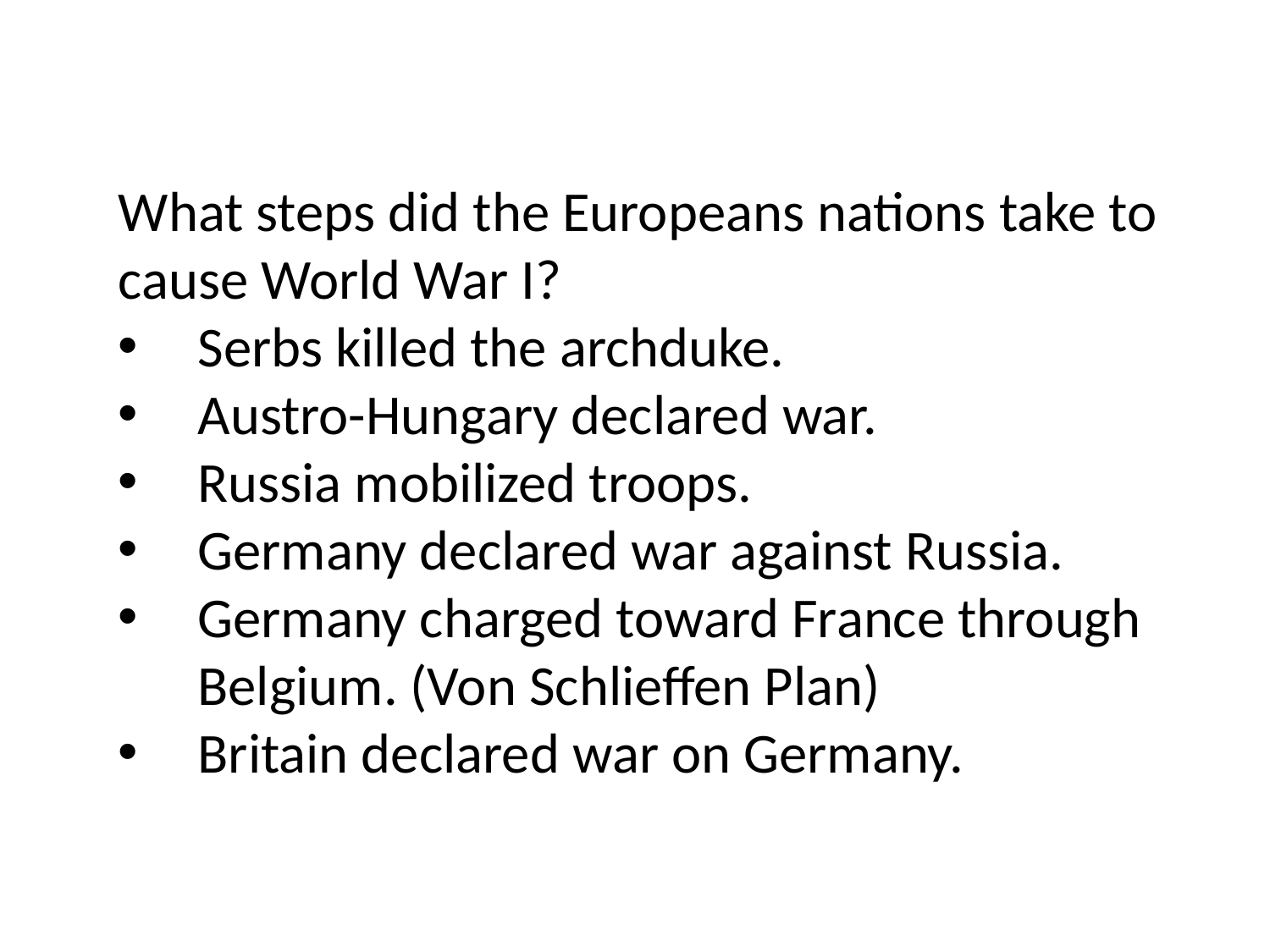

What steps did the Europeans nations take to cause World War I?
Serbs killed the archduke.
Austro-Hungary declared war.
Russia mobilized troops.
Germany declared war against Russia.
Germany charged toward France through Belgium. (Von Schlieffen Plan)
Britain declared war on Germany.